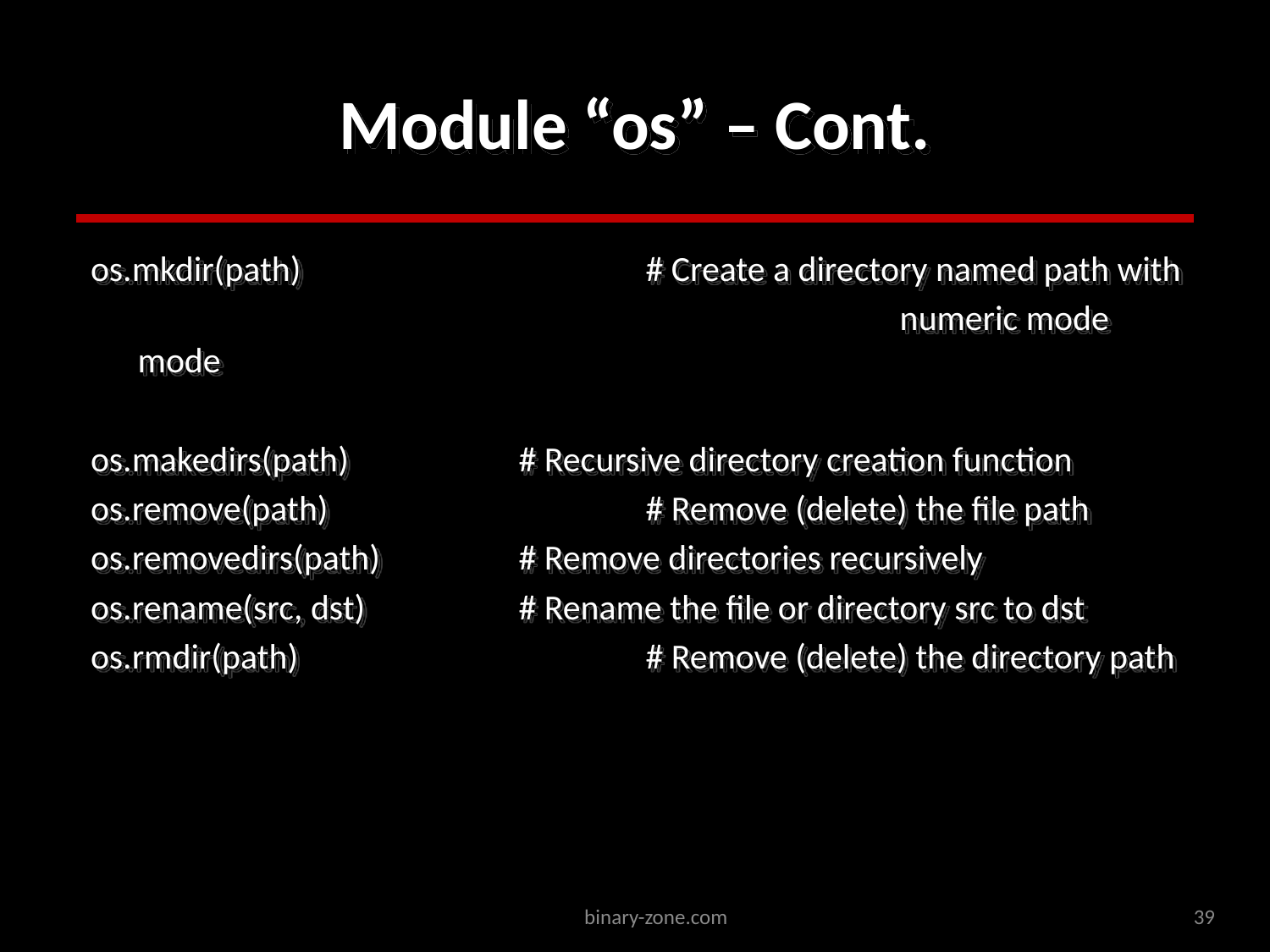

# Module “os” – Cont.
os.mkdir(path)			# Create a directory named path with
							numeric mode mode

os.makedirs(path)		# Recursive directory creation function
os.remove(path)			# Remove (delete) the file path
os.removedirs(path) 		# Remove directories recursively
os.rename(src, dst) 		# Rename the file or directory src to dst
os.rmdir(path)			# Remove (delete) the directory path